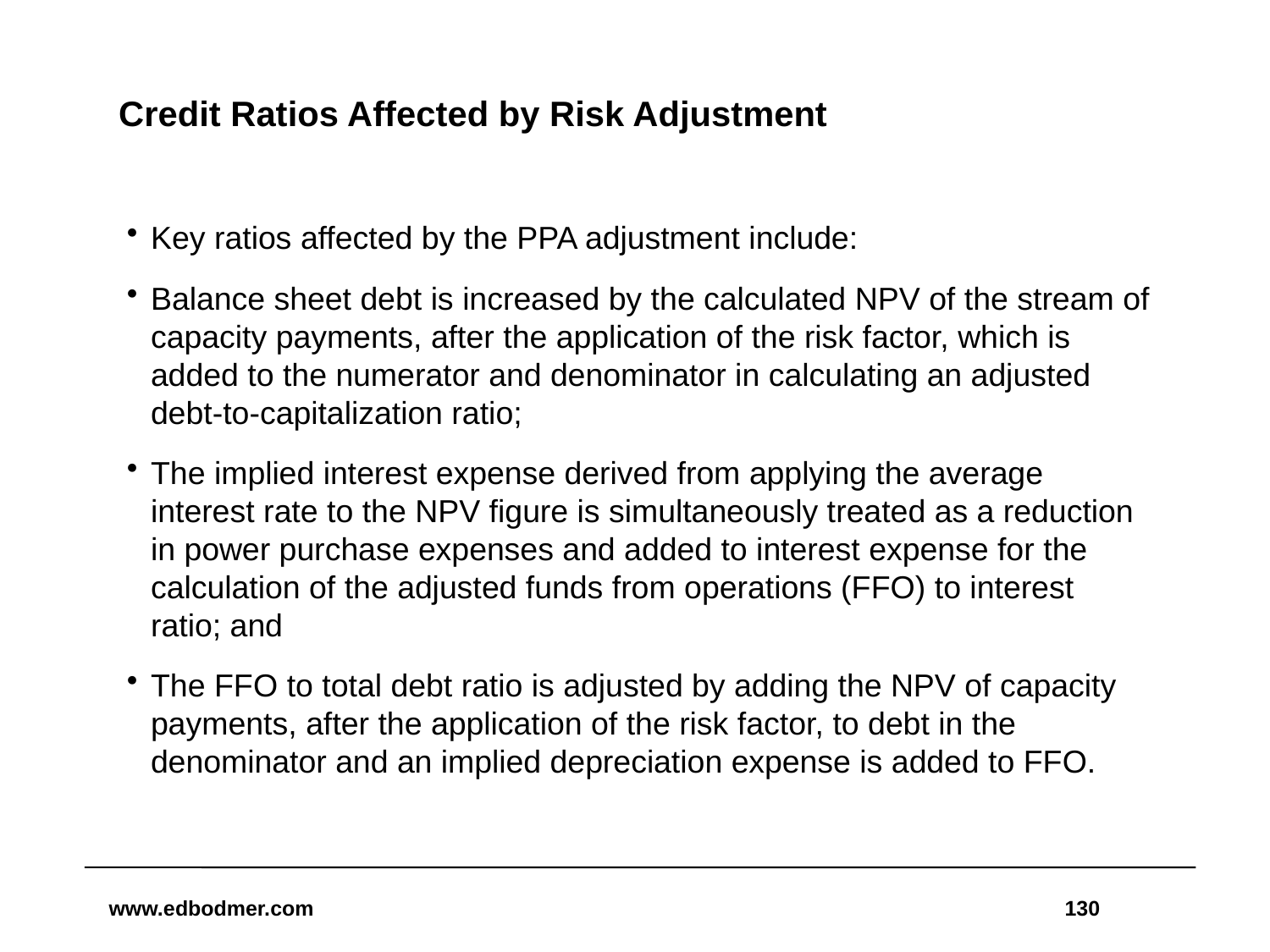

# Credit Ratios Affected by Risk Adjustment
Key ratios affected by the PPA adjustment include:
Balance sheet debt is increased by the calculated NPV of the stream of capacity payments, after the application of the risk factor, which is added to the numerator and denominator in calculating an adjusted debt-to-capitalization ratio;
The implied interest expense derived from applying the average interest rate to the NPV figure is simultaneously treated as a reduction in power purchase expenses and added to interest expense for the calculation of the adjusted funds from operations (FFO) to interest ratio; and
The FFO to total debt ratio is adjusted by adding the NPV of capacity payments, after the application of the risk factor, to debt in the denominator and an implied depreciation expense is added to FFO.